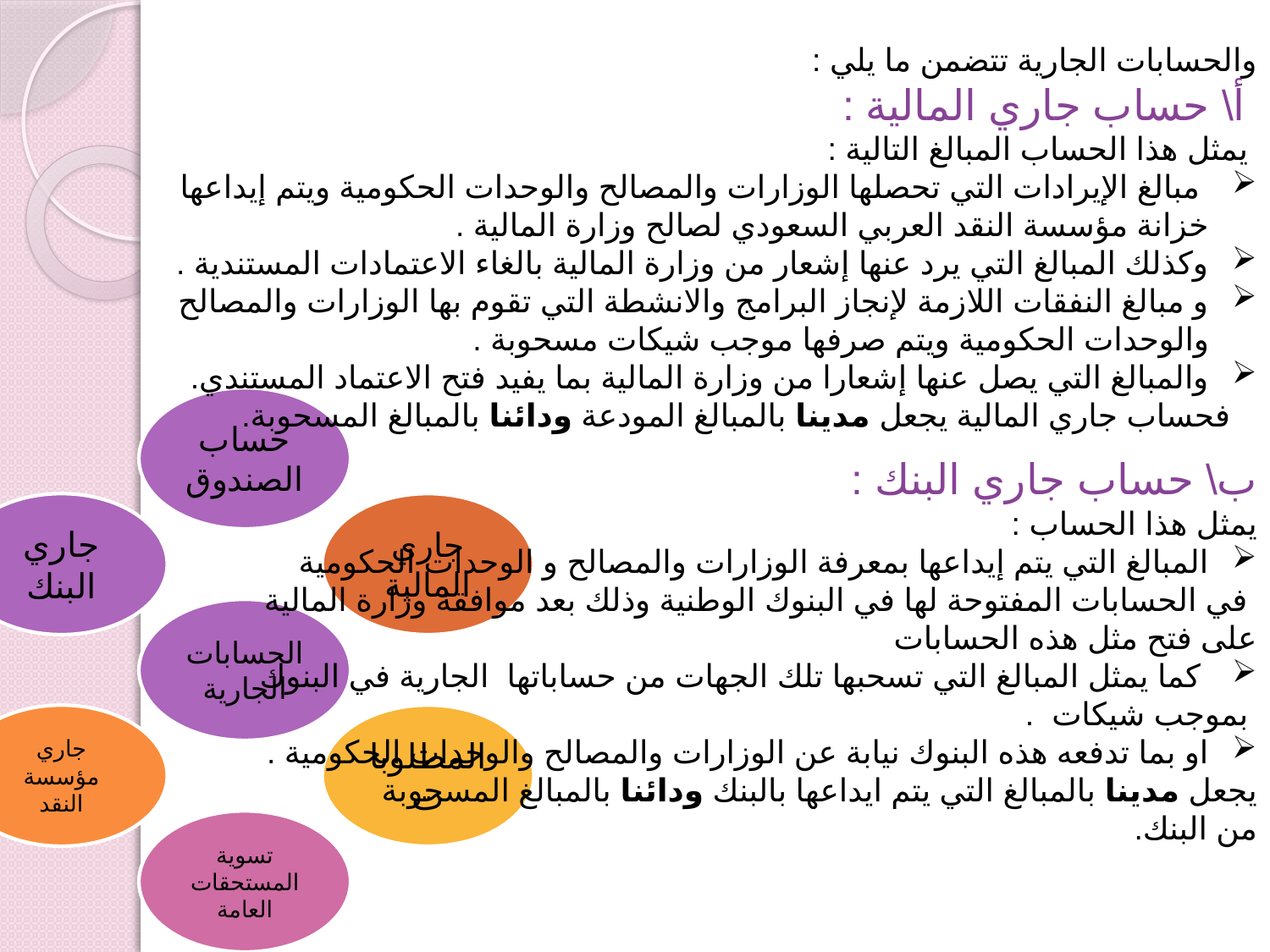

والحسابات الجارية تتضمن ما يلي :
 أ\ حساب جاري المالية :
 يمثل هذا الحساب المبالغ التالية :
 مبالغ الإيرادات التي تحصلها الوزارات والمصالح والوحدات الحكومية ويتم إيداعها خزانة مؤسسة النقد العربي السعودي لصالح وزارة المالية .
وكذلك المبالغ التي يرد عنها إشعار من وزارة المالية بالغاء الاعتمادات المستندية .
و مبالغ النفقات اللازمة لإنجاز البرامج والانشطة التي تقوم بها الوزارات والمصالح والوحدات الحكومية ويتم صرفها موجب شيكات مسحوبة .
والمبالغ التي يصل عنها إشعارا من وزارة المالية بما يفيد فتح الاعتماد المستندي.
   فحساب جاري المالية يجعل مدينا بالمبالغ المودعة ودائنا بالمبالغ المسحوبة.

ب\ حساب جاري البنك :
يمثل هذا الحساب :
المبالغ التي يتم إيداعها بمعرفة الوزارات والمصالح و الوحدات الحكومية
 في الحسابات المفتوحة لها في البنوك الوطنية وذلك بعد موافقة وزارة المالية
على فتح مثل هذه الحسابات
كما يمثل المبالغ التي تسحبها تلك الجهات من حساباتها  الجارية في البنوك
 بموجب شيكات  .
او بما تدفعه هذه البنوك نيابة عن الوزارات والمصالح والوحدات الحكومية .
يجعل مدينا بالمبالغ التي يتم ايداعها بالبنك ودائنا بالمبالغ المسحوبة
من البنك.
الحسابات الجارية
حساب الصندوق
جاري المالية
جاري مؤسسة النقد
جاري البنك
تسوية المستحقات العامة